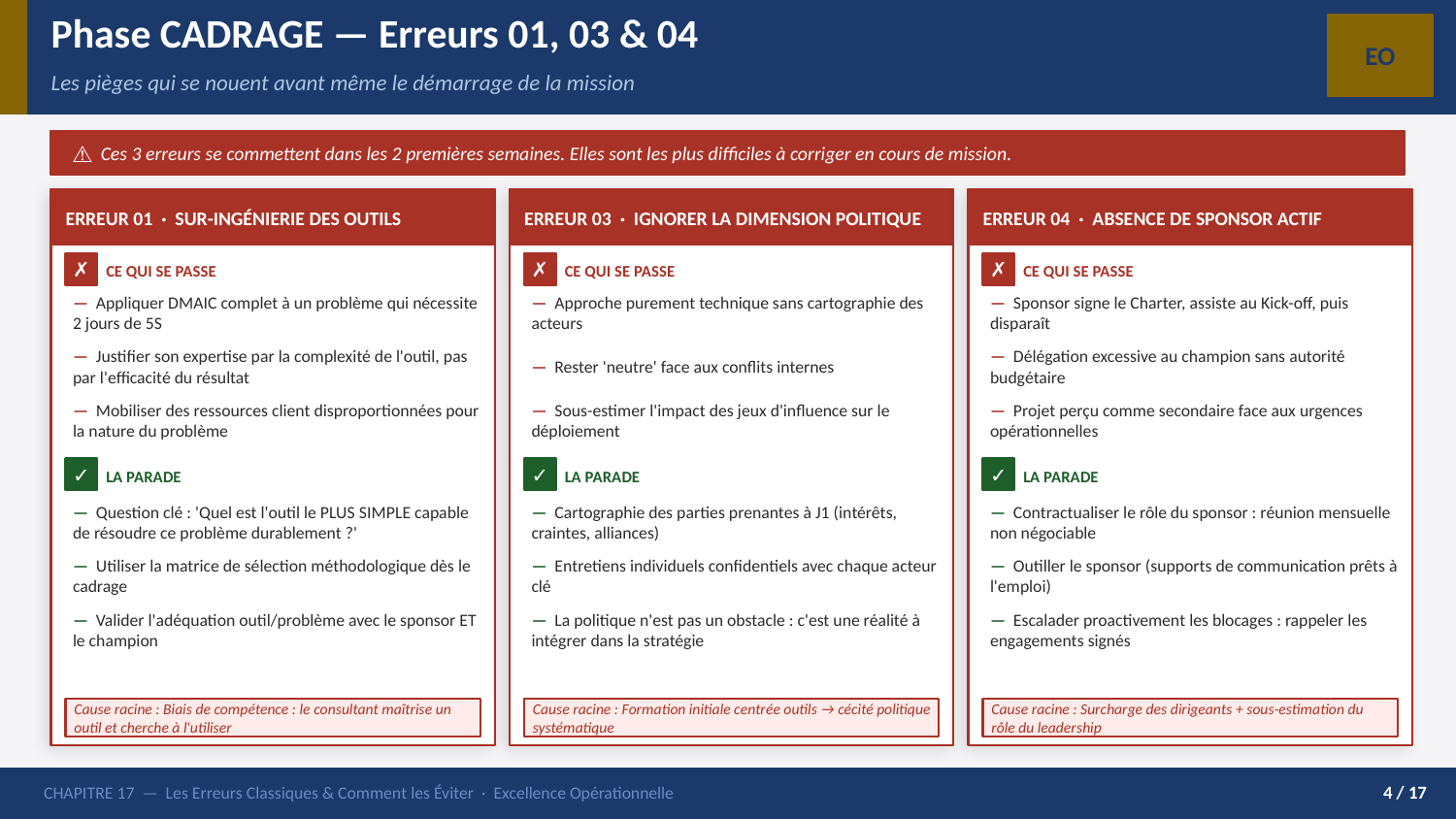

Phase CADRAGE — Erreurs 01, 03 & 04

EO
Les pièges qui se nouent avant même le démarrage de la mission

⚠  Ces 3 erreurs se commettent dans les 2 premières semaines. Elles sont les plus difficiles à corriger en cours de mission.

ERREUR 01  ·  SUR-INGÉNIERIE DES OUTILS
ERREUR 03  ·  IGNORER LA DIMENSION POLITIQUE
ERREUR 04  ·  ABSENCE DE SPONSOR ACTIF

✗

✗

✗
CE QUI SE PASSE
CE QUI SE PASSE
CE QUI SE PASSE
—  Appliquer DMAIC complet à un problème qui nécessite 2 jours de 5S
—  Approche purement technique sans cartographie des acteurs
—  Sponsor signe le Charter, assiste au Kick-off, puis disparaît
—  Justifier son expertise par la complexité de l'outil, pas par l'efficacité du résultat
—  Rester 'neutre' face aux conflits internes
—  Délégation excessive au champion sans autorité budgétaire
—  Mobiliser des ressources client disproportionnées pour la nature du problème
—  Sous-estimer l'impact des jeux d'influence sur le déploiement
—  Projet perçu comme secondaire face aux urgences opérationnelles

✓

✓

✓
LA PARADE
LA PARADE
LA PARADE
—  Question clé : 'Quel est l'outil le PLUS SIMPLE capable de résoudre ce problème durablement ?'
—  Cartographie des parties prenantes à J1 (intérêts, craintes, alliances)
—  Contractualiser le rôle du sponsor : réunion mensuelle non négociable
—  Utiliser la matrice de sélection méthodologique dès le cadrage
—  Entretiens individuels confidentiels avec chaque acteur clé
—  Outiller le sponsor (supports de communication prêts à l'emploi)
—  Valider l'adéquation outil/problème avec le sponsor ET le champion
—  La politique n'est pas un obstacle : c'est une réalité à intégrer dans la stratégie
—  Escalader proactivement les blocages : rappeler les engagements signés

Cause racine : Biais de compétence : le consultant maîtrise un outil et cherche à l'utiliser
Cause racine : Formation initiale centrée outils → cécité politique systématique
Cause racine : Surcharge des dirigeants + sous-estimation du rôle du leadership

CHAPITRE 17  —  Les Erreurs Classiques & Comment les Éviter  ·  Excellence Opérationnelle
4 / 17